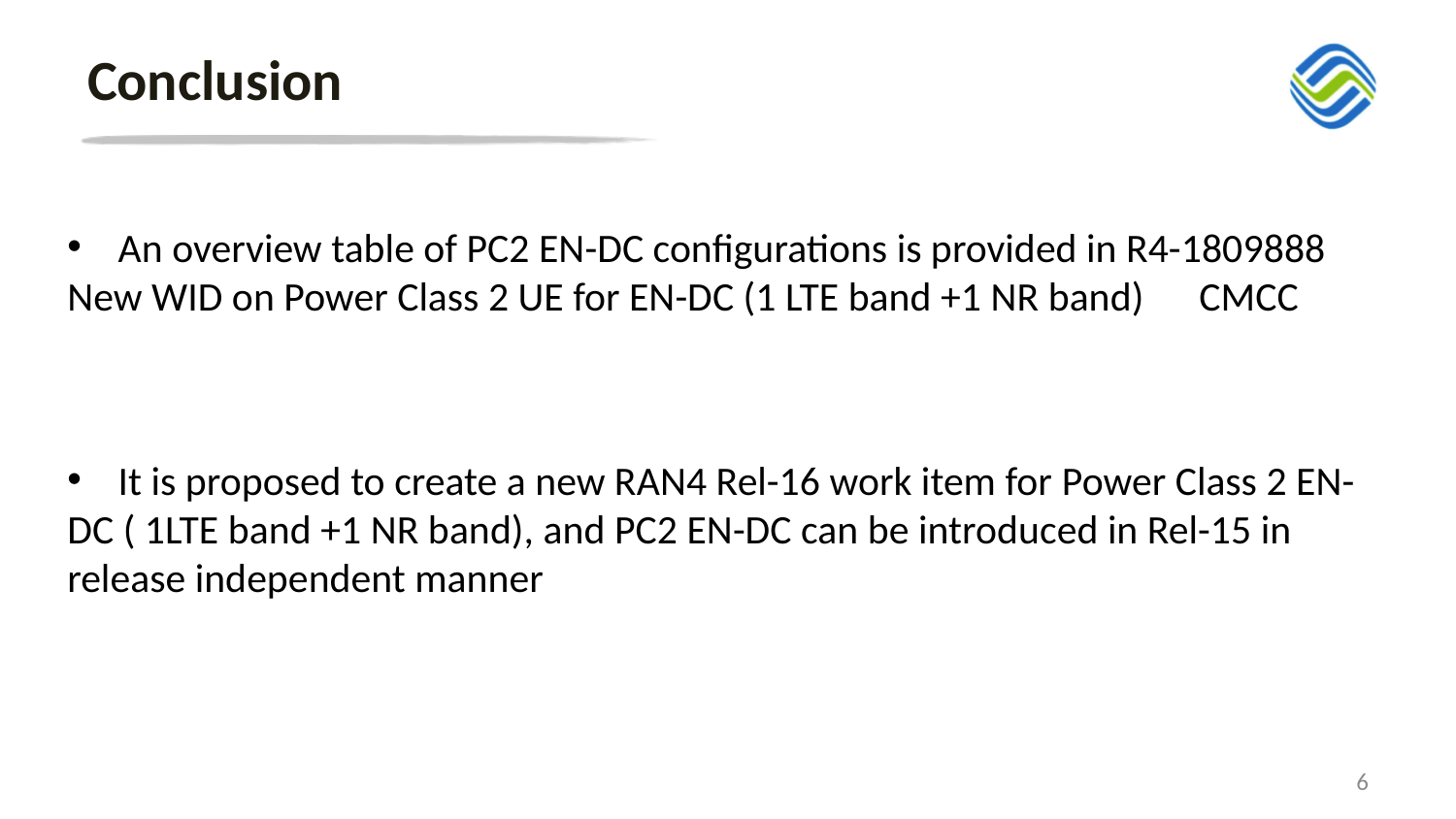

# Conclusion
    An overview table of PC2 EN-DC configurations is provided in R4-1809888 New WID on Power Class 2 UE for EN-DC (1 LTE band +1 NR band)      CMCC
    It is proposed to create a new RAN4 Rel-16 work item for Power Class 2 EN-DC ( 1LTE band +1 NR band), and PC2 EN-DC can be introduced in Rel-15 in release independent manner

6